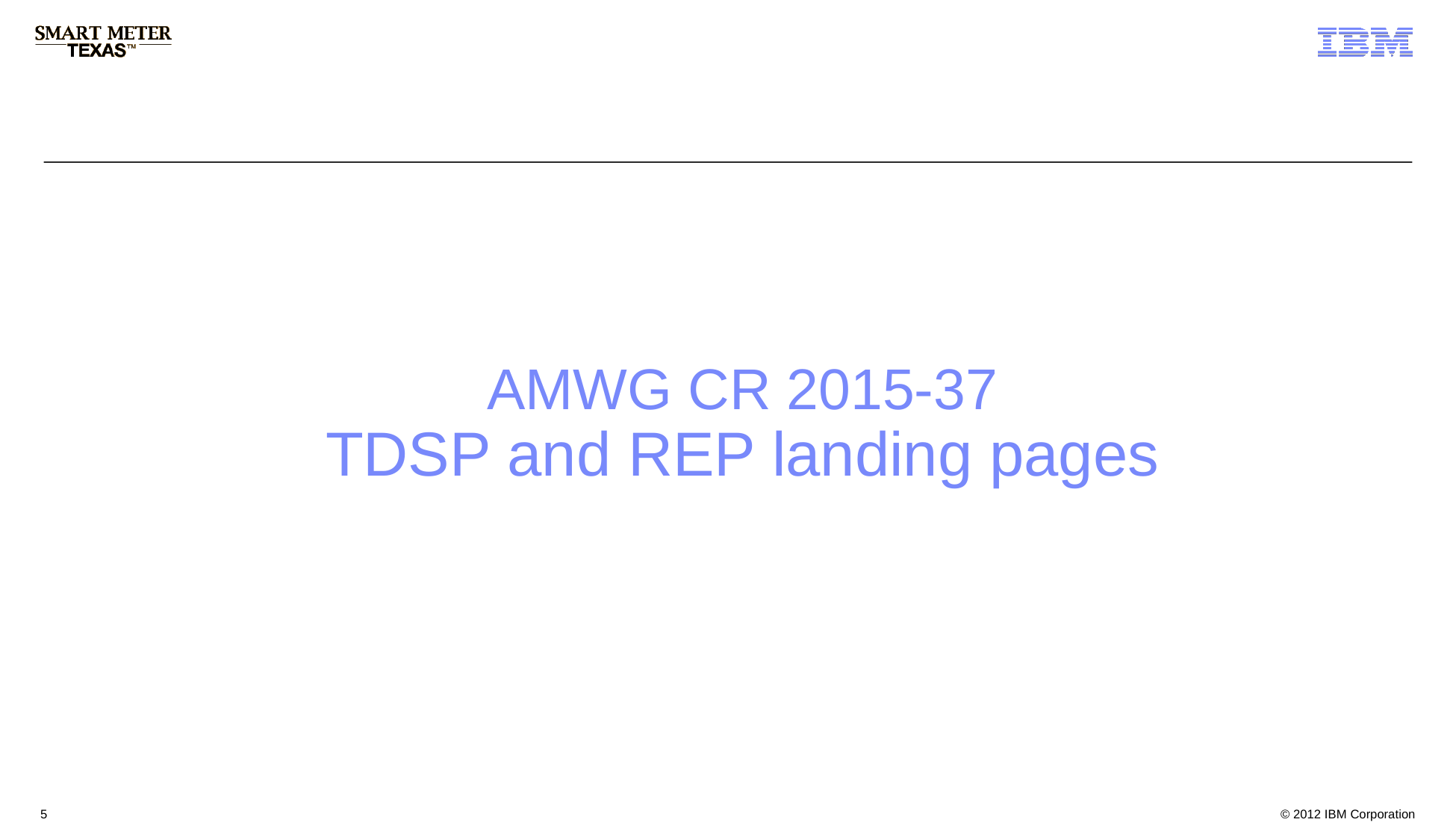

AMWG CR 2015-37
 TDSP and REP landing pages
5
5